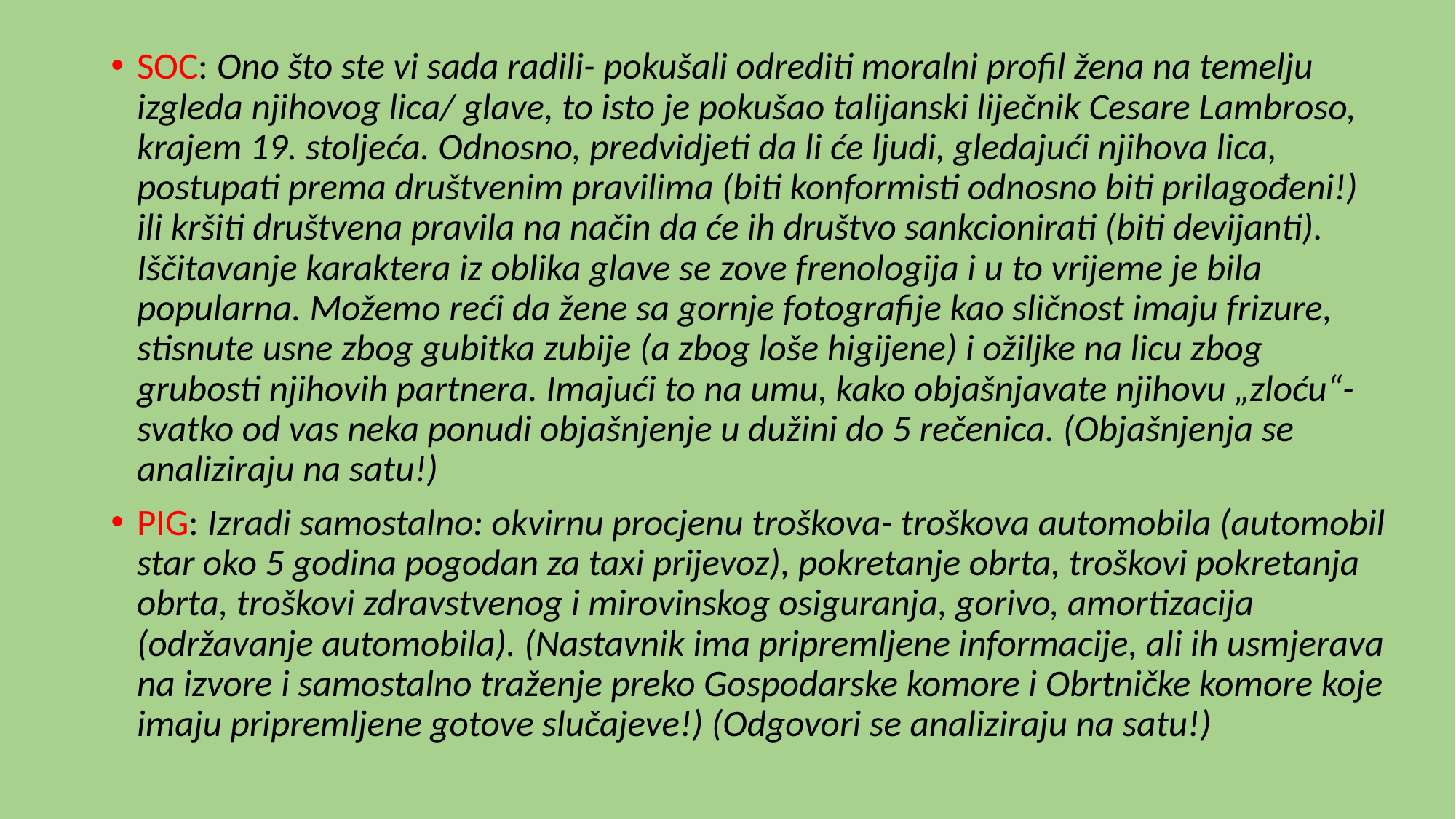

SOC: Ono što ste vi sada radili- pokušali odrediti moralni profil žena na temelju izgleda njihovog lica/ glave, to isto je pokušao talijanski liječnik Cesare Lambroso, krajem 19. stoljeća. Odnosno, predvidjeti da li će ljudi, gledajući njihova lica, postupati prema društvenim pravilima (biti konformisti odnosno biti prilagođeni!) ili kršiti društvena pravila na način da će ih društvo sankcionirati (biti devijanti). Iščitavanje karaktera iz oblika glave se zove frenologija i u to vrijeme je bila popularna. Možemo reći da žene sa gornje fotografije kao sličnost imaju frizure, stisnute usne zbog gubitka zubije (a zbog loše higijene) i ožiljke na licu zbog grubosti njihovih partnera. Imajući to na umu, kako objašnjavate njihovu „zloću“- svatko od vas neka ponudi objašnjenje u dužini do 5 rečenica. (Objašnjenja se analiziraju na satu!)
PIG: Izradi samostalno: okvirnu procjenu troškova- troškova automobila (automobil star oko 5 godina pogodan za taxi prijevoz), pokretanje obrta, troškovi pokretanja obrta, troškovi zdravstvenog i mirovinskog osiguranja, gorivo, amortizacija (održavanje automobila). (Nastavnik ima pripremljene informacije, ali ih usmjerava na izvore i samostalno traženje preko Gospodarske komore i Obrtničke komore koje imaju pripremljene gotove slučajeve!) (Odgovori se analiziraju na satu!)